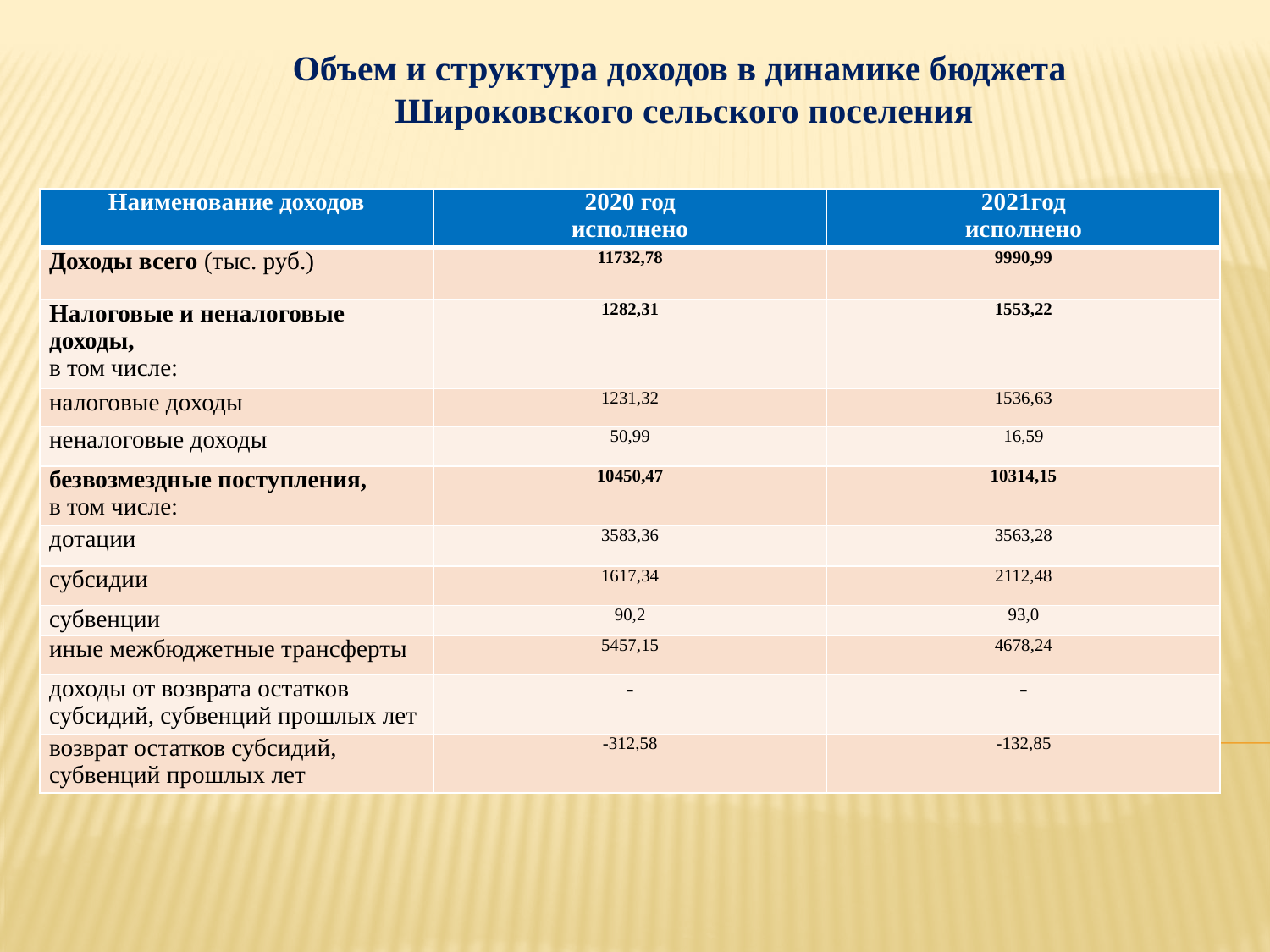

Объем и структура доходов в динамике бюджета
 Широковского сельского поселения
| Наименование доходов | 2020 год исполнено | 2021год исполнено |
| --- | --- | --- |
| Доходы всего (тыс. руб.) | 11732,78 | 9990,99 |
| Налоговые и неналоговые доходы, в том числе: | 1282,31 | 1553,22 |
| налоговые доходы | 1231,32 | 1536,63 |
| неналоговые доходы | 50,99 | 16,59 |
| безвозмездные поступления, в том числе: | 10450,47 | 10314,15 |
| дотации | 3583,36 | 3563,28 |
| субсидии | 1617,34 | 2112,48 |
| субвенции | 90,2 | 93,0 |
| иные межбюджетные трансферты | 5457,15 | 4678,24 |
| доходы от возврата остатков субсидий, субвенций прошлых лет | - | - |
| возврат остатков субсидий, субвенций прошлых лет | -312,58 | -132,85 |